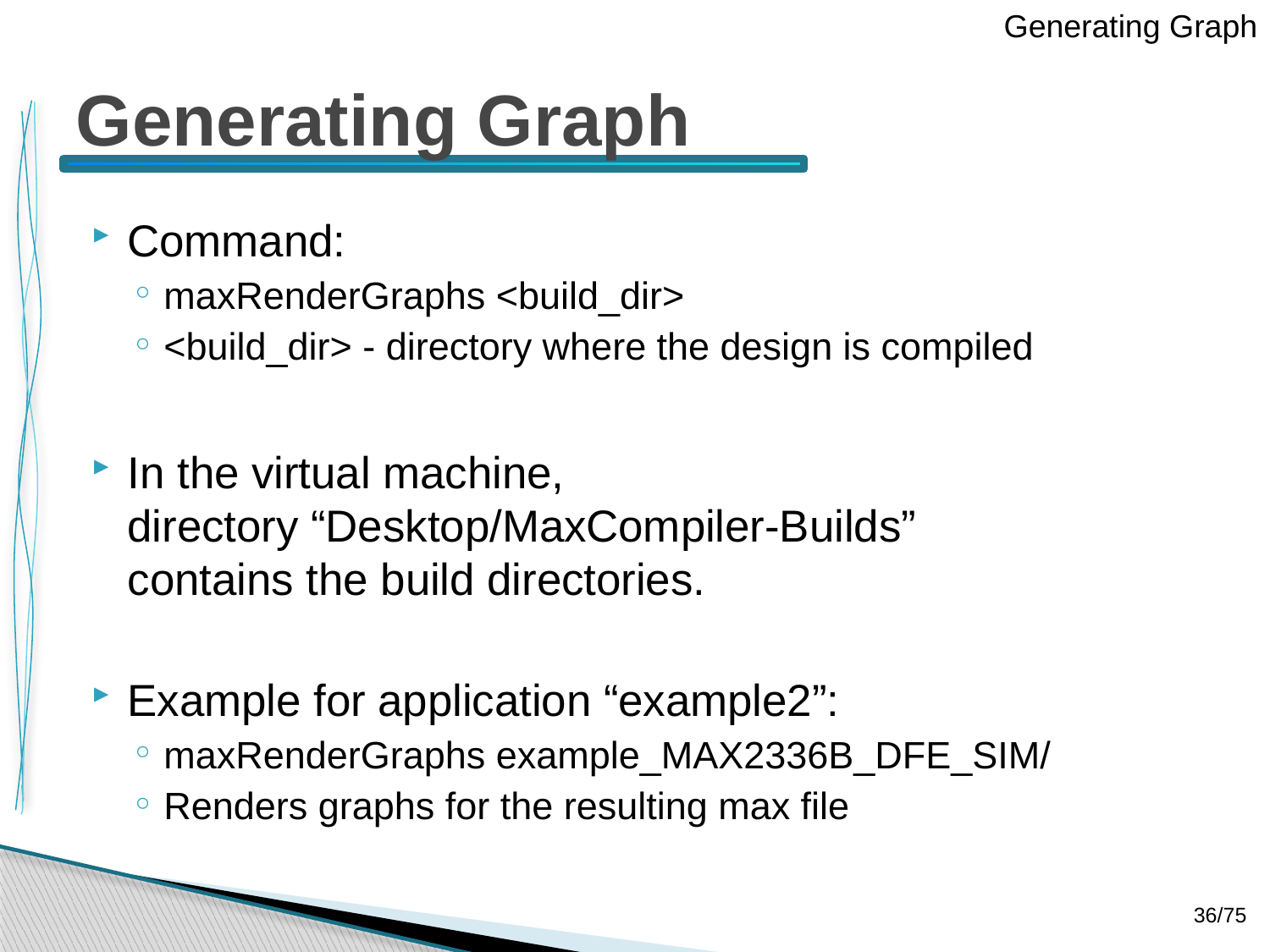

Generating Graph
# Generating Graph
Command:
maxRenderGraphs <build_dir>
<build_dir> - directory where the design is compiled

In the virtual machine,
directory “Desktop/MaxCompiler-Builds”
contains the build directories.

Example for application “example2”:
maxRenderGraphs example_MAX2336B_DFE_SIM/
Renders graphs for the resulting max file